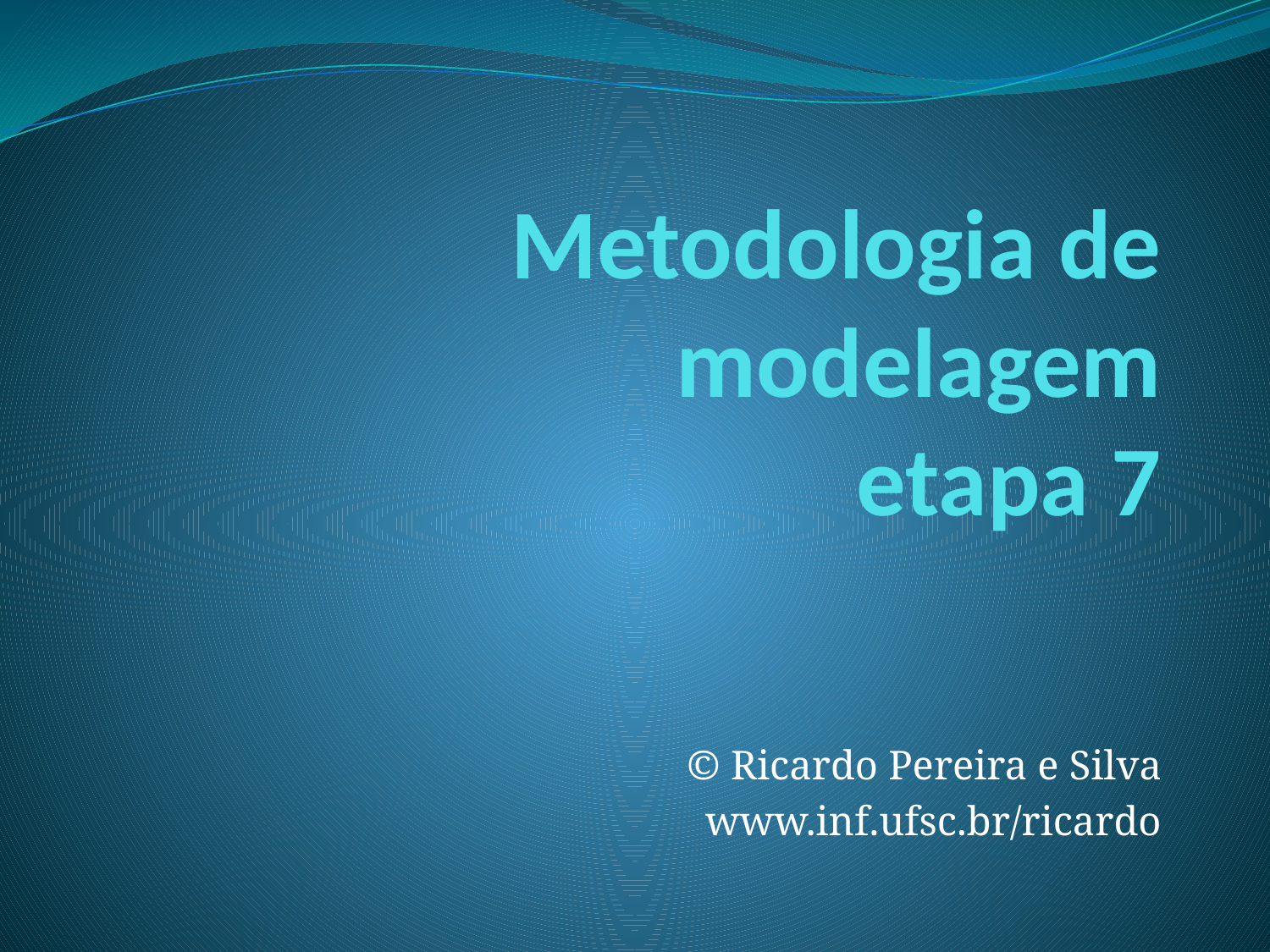

# Metodologia de modelagem etapa 7
© Ricardo Pereira e Silva
www.inf.ufsc.br/ricardo